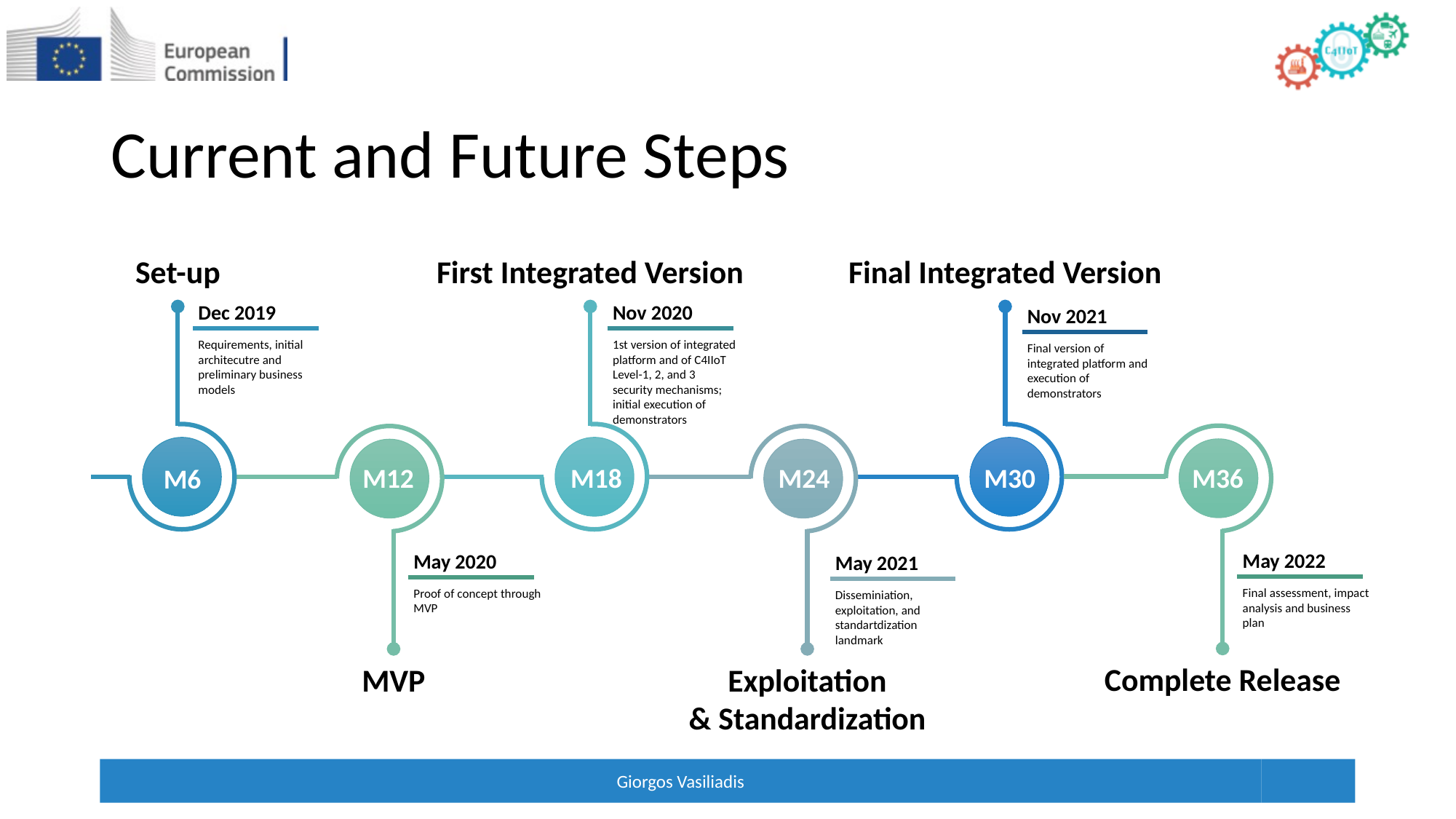

# Current and Future Steps
Set-up
First Integrated Version
Final Integrated Version
Dec 2019
Requirements, initial architecutre and preliminary business models
Nov 2020
1st version of integrated platform and of C4IIoT Level-1, 2, and 3  security mechanisms; initial execution of demonstrators
Nov 2021
Final version of integrated platform and execution of demonstrators

M30
M36
M24
M12
M18
M6
May 2022
Final assessment, impact analysis and business plan
May 2020
Proof of concept through MVP
May 2021
Disseminiation, exploitation, and standartdization landmark
Complete Release
Exploitation
& Standardization
MVP
Giorgos Vasiliadis